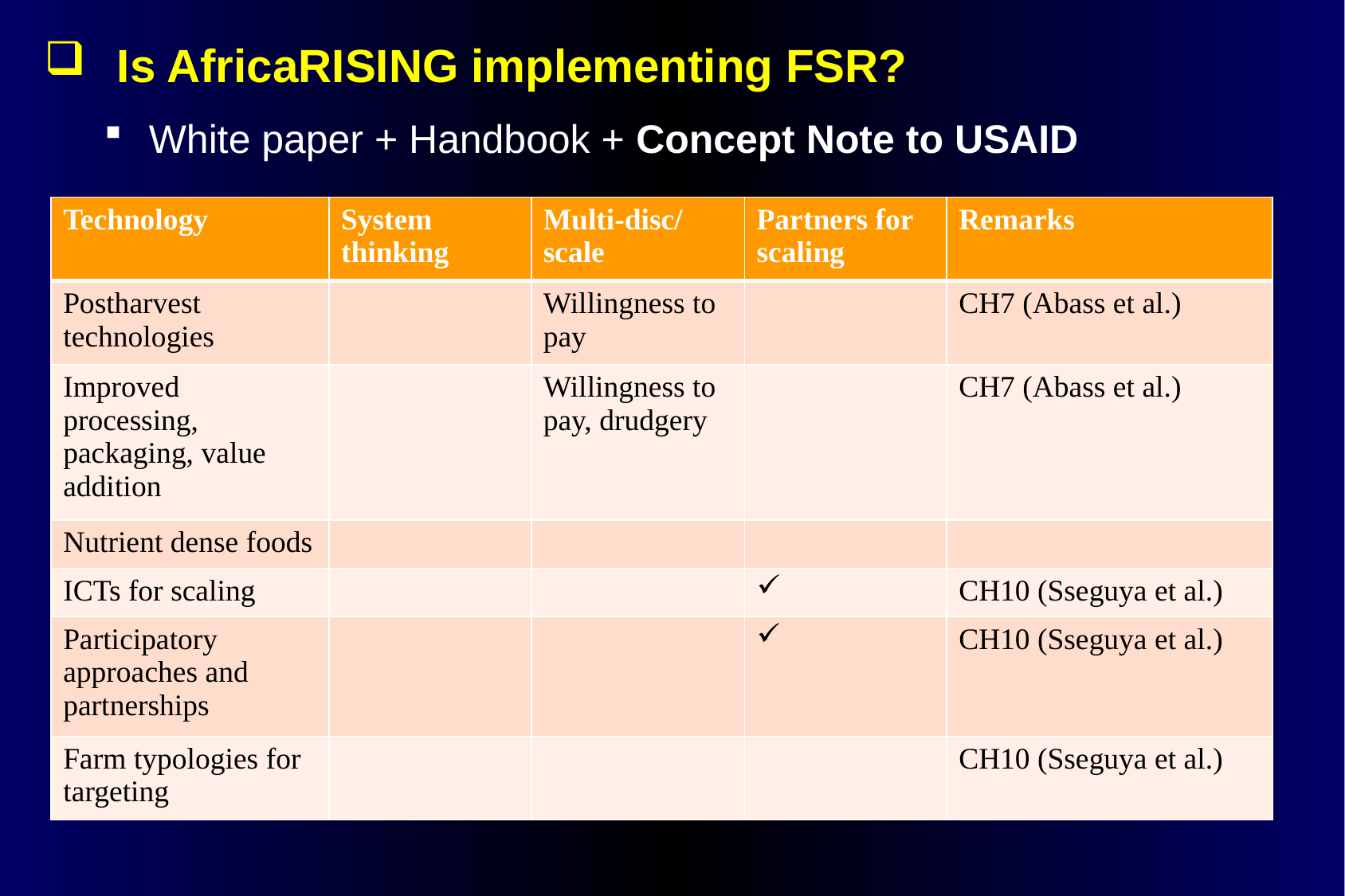

Is AfricaRISING implementing FSR?

White paper + Handbook + Concept Note to USAID

| Technology | System thinking | Multi-disc/scale | Partners for scaling | Remarks |
| --- | --- | --- | --- | --- |
| Postharvest technologies |  | Willingness to pay |  | CH7 (Abass et al.) |
| Improved processing, packaging, value addition |  | Willingness to pay, drudgery |  | CH7 (Abass et al.) |
| Nutrient dense foods |  |  |  |  |
| ICTs for scaling |  |  |  | CH10 (Sseguya et al.) |
| Participatory approaches and partnerships |  |  |  | CH10 (Sseguya et al.) |
| Farm typologies for targeting |  |  |  | CH10 (Sseguya et al.) |